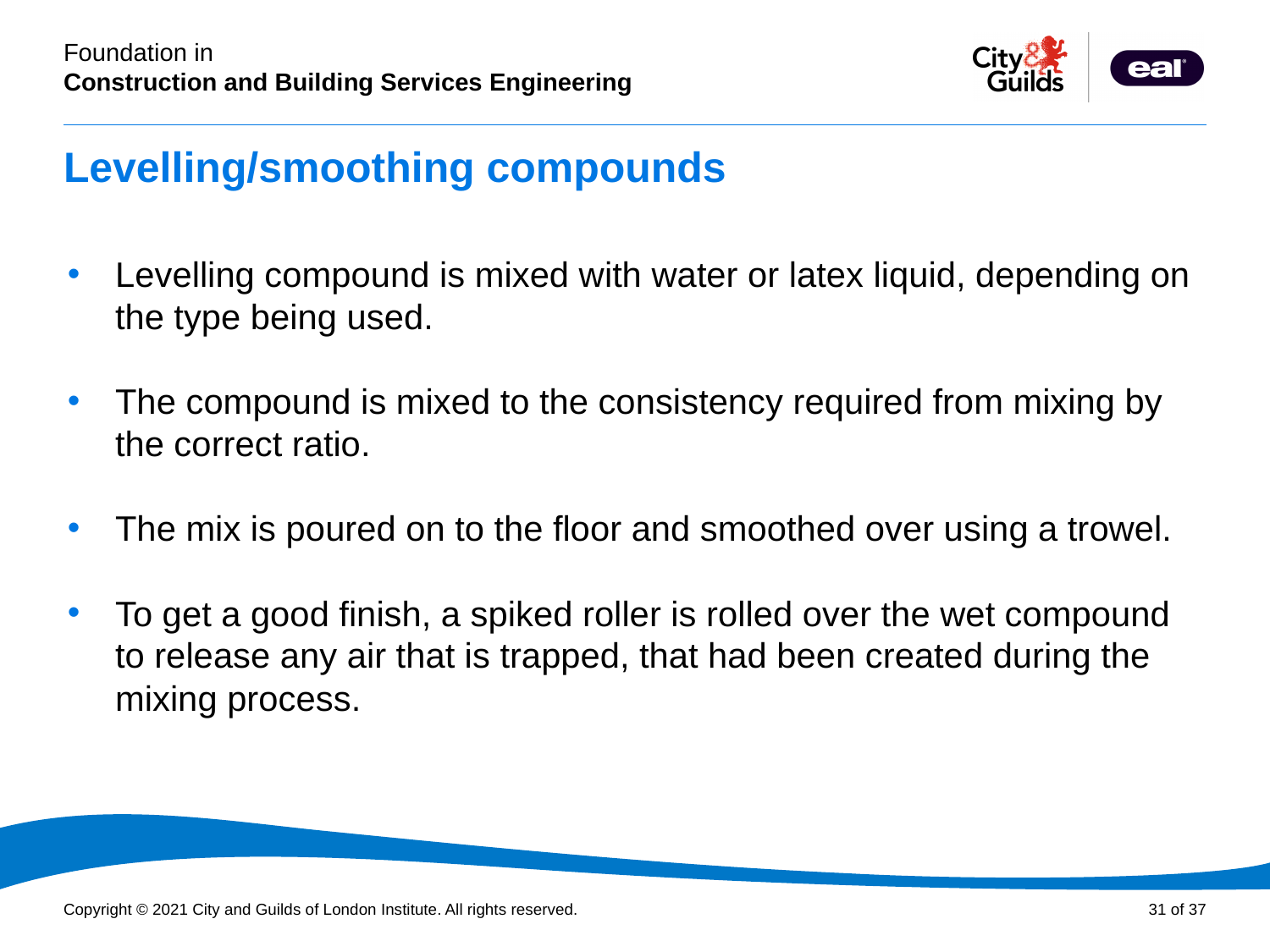

# Levelling/smoothing compounds
Levelling compound is mixed with water or latex liquid, depending on the type being used.

The compound is mixed to the consistency required from mixing by the correct ratio.

The mix is poured on to the floor and smoothed over using a trowel.

To get a good finish, a spiked roller is rolled over the wet compound to release any air that is trapped, that had been created during the mixing process.